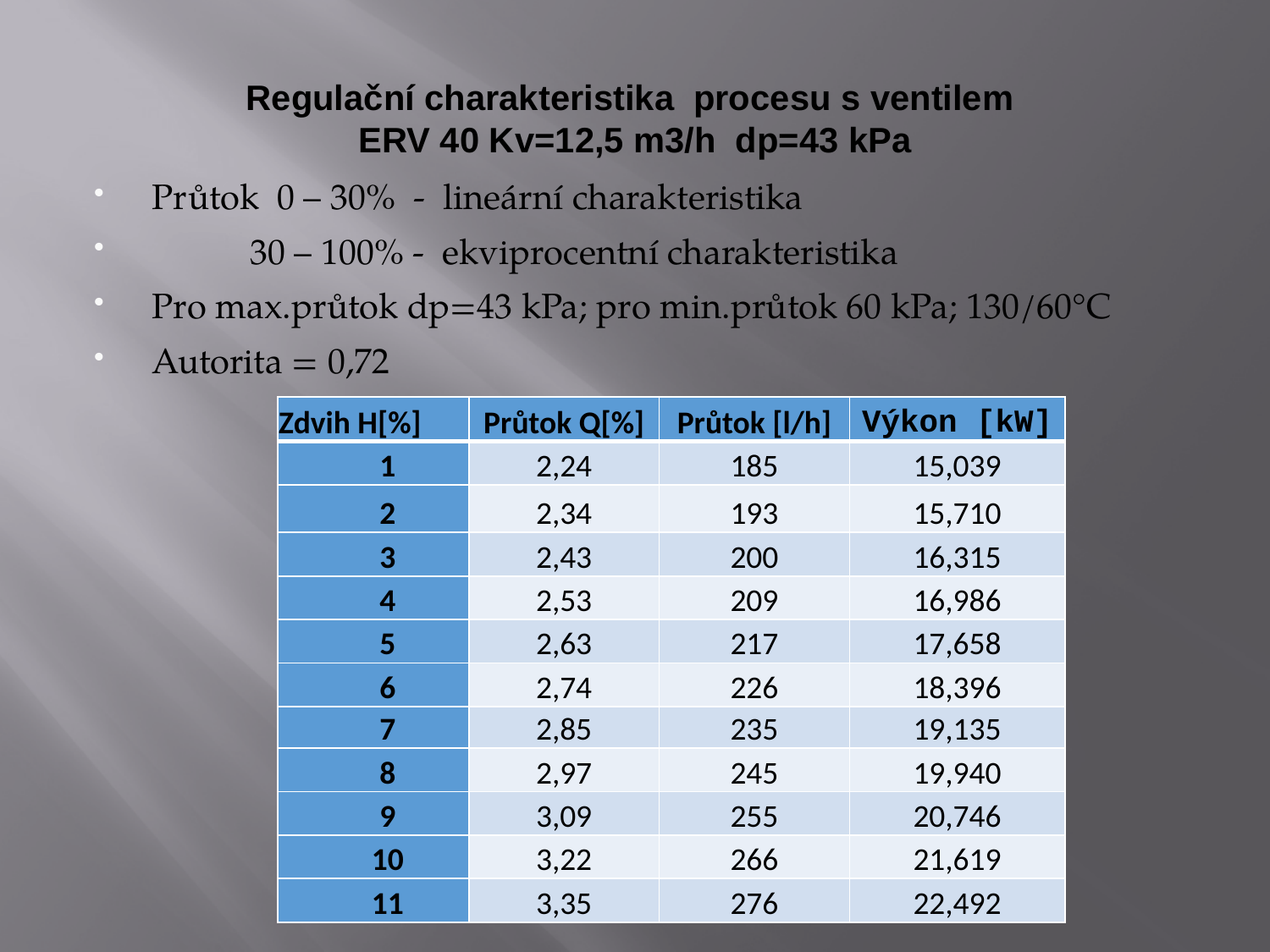

# Regulační charakteristika  procesu s ventilem ERV 40 Kv=12,5 m3/h  dp=43 kPa
Průtok  0 – 30%  -  lineární charakteristika
           30 – 100% -  ekviprocentní charakteristika
Pro max.průtok dp=43 kPa; pro min.průtok 60 kPa; 130/60°C
Autorita = 0,72

| Zdvih H[%] | Průtok Q[%] | Průtok [l/h] | Výkon [kW] |
| --- | --- | --- | --- |
| 1 | 2,24 | 185 | 15,039 |
| 2 | 2,34 | 193 | 15,710 |
| 3 | 2,43 | 200 | 16,315 |
| 4 | 2,53 | 209 | 16,986 |
| 5 | 2,63 | 217 | 17,658 |
| 6 | 2,74 | 226 | 18,396 |
| 7 | 2,85 | 235 | 19,135 |
| 8 | 2,97 | 245 | 19,940 |
| 9 | 3,09 | 255 | 20,746 |
| 10 | 3,22 | 266 | 21,619 |
| 11 | 3,35 | 276 | 22,492 |